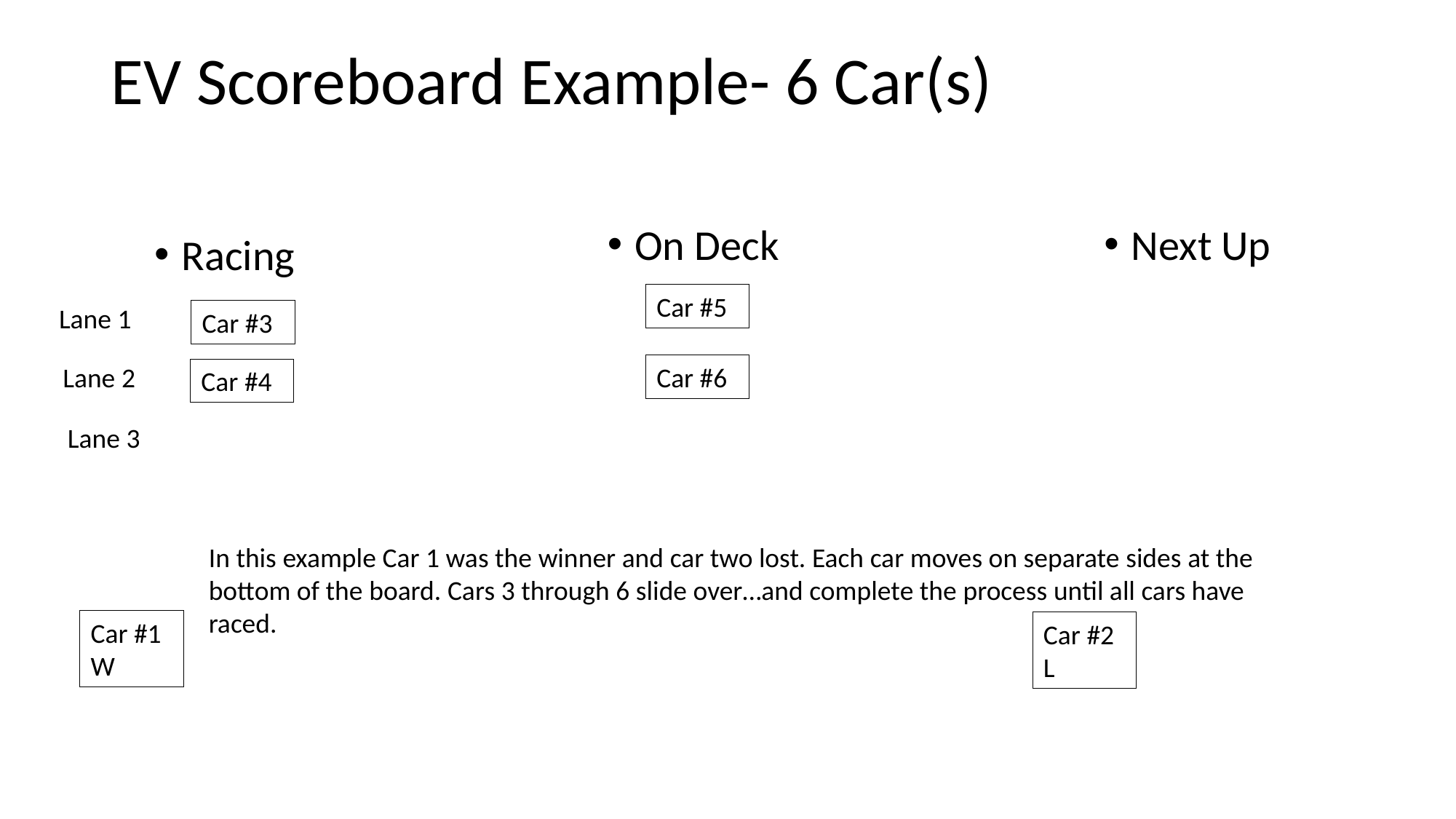

# EV Scoreboard Example- 6 Car(s)
On Deck
Next Up
Racing

Car #5
Lane 1
Car #3
Lane 2
Car #6
Car #4
Lane 3
In this example Car 1 was the winner and car two lost. Each car moves on separate sides at the bottom of the board. Cars 3 through 6 slide over…and complete the process until all cars have raced.
Car #1
W
Car #2
L